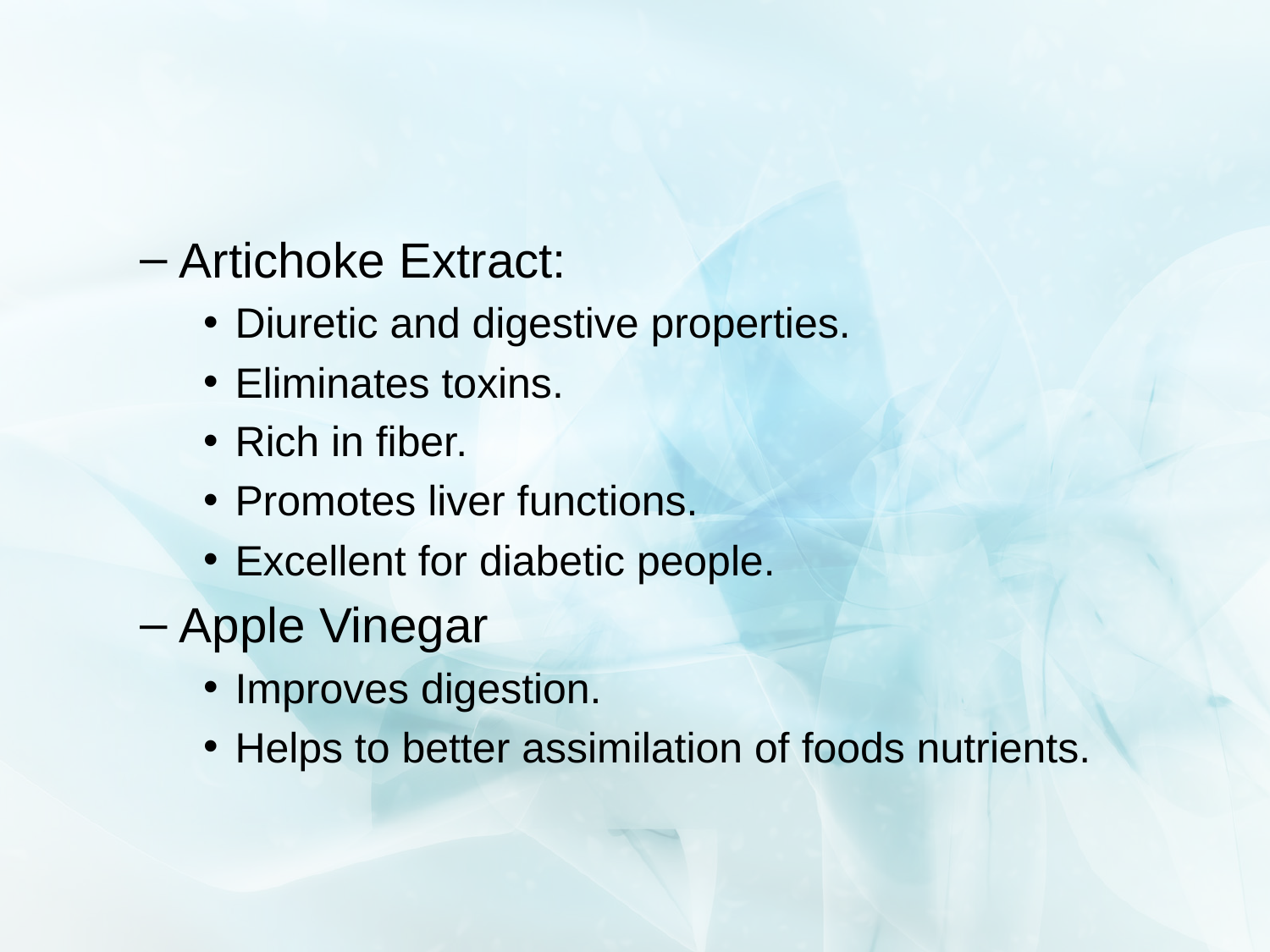

#
Artichoke Extract:
Diuretic and digestive properties.
Eliminates toxins.
Rich in fiber.
Promotes liver functions.
Excellent for diabetic people.
Apple Vinegar
Improves digestion.
Helps to better assimilation of foods nutrients.